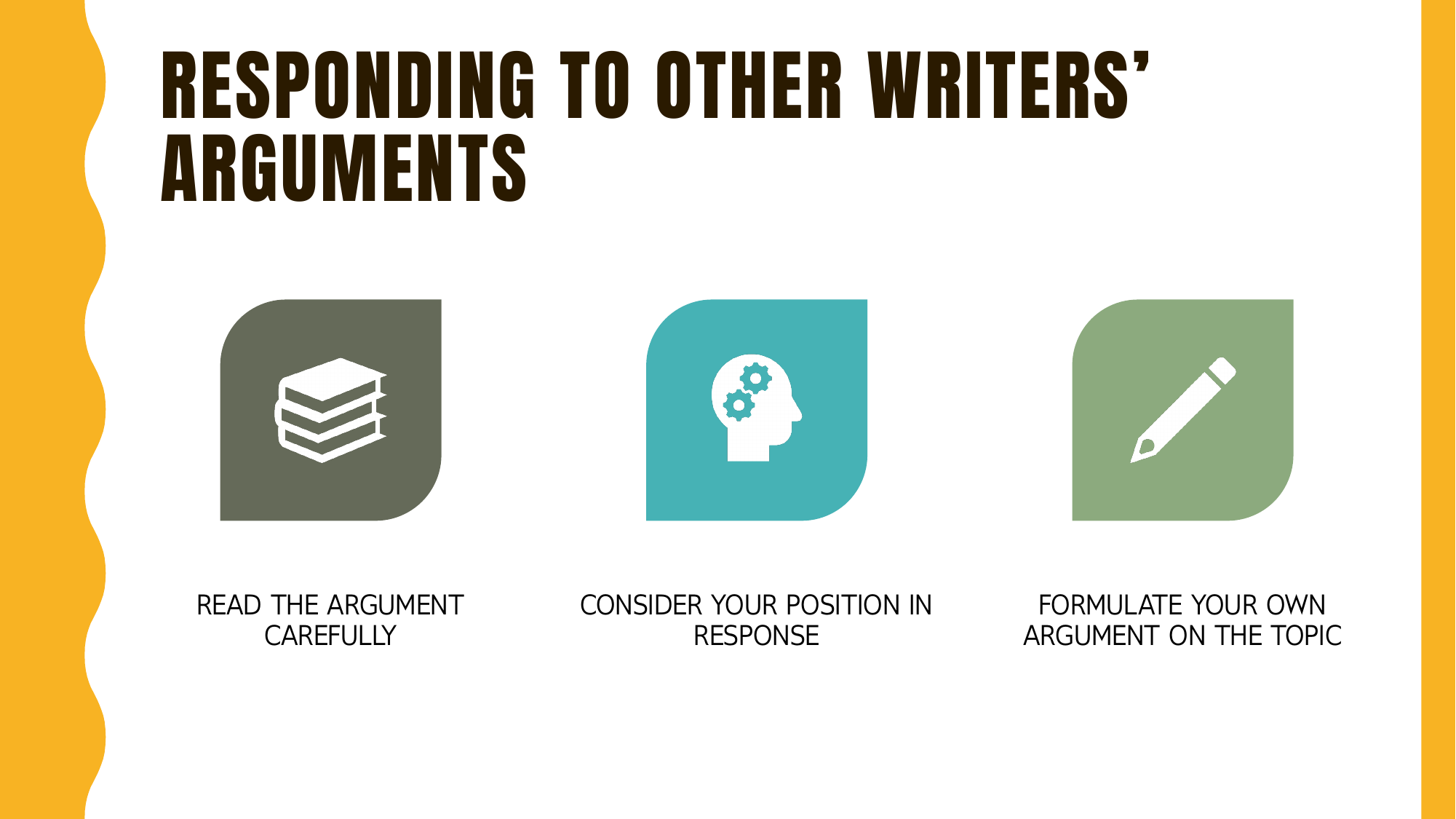

# Responding to other writers’ arguments
Read the argument carefully
Consider your position in response
Formulate your own argument on the topic